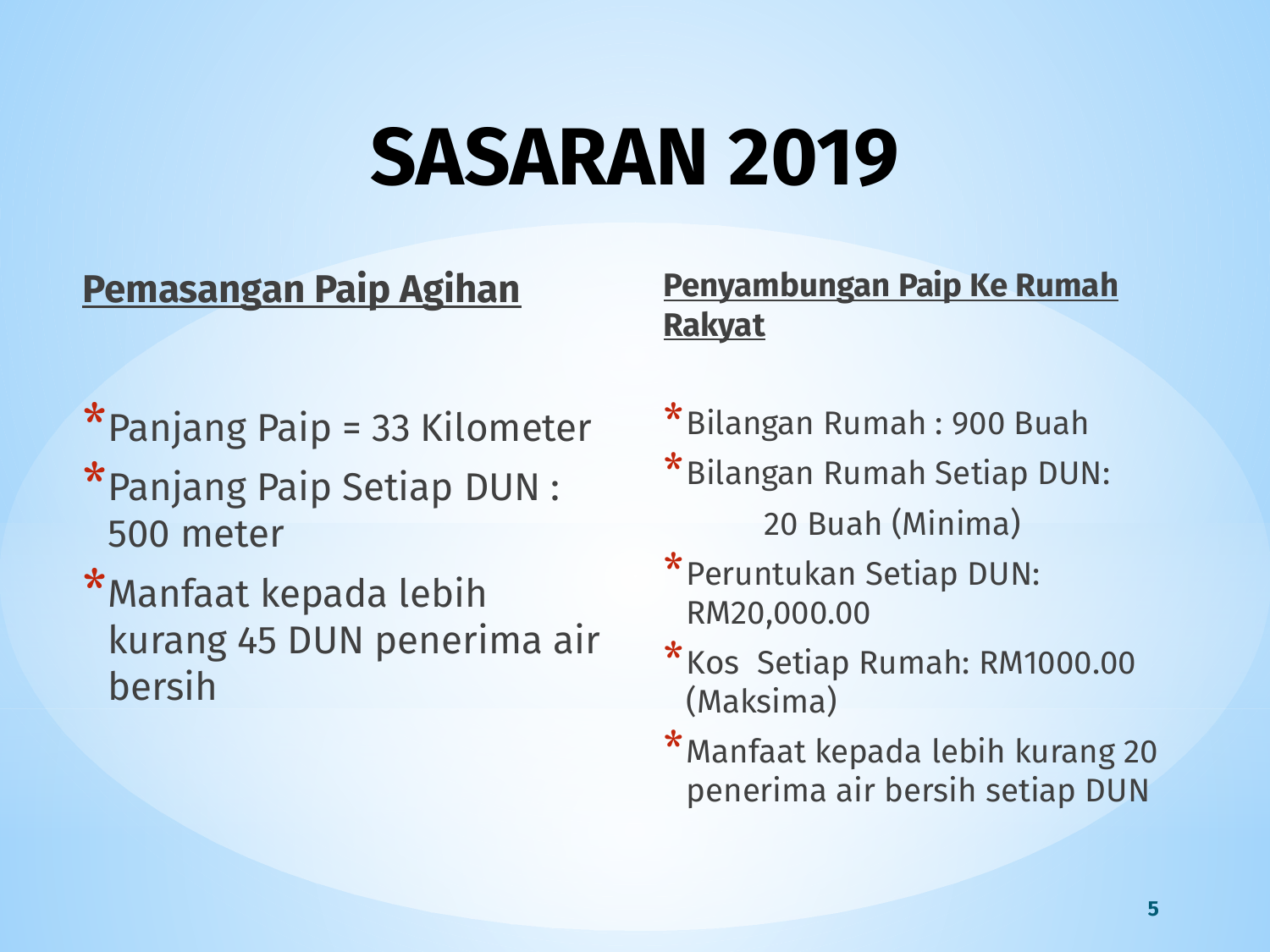

# SASARAN 2019
Pemasangan Paip Agihan
Penyambungan Paip Ke Rumah Rakyat
Panjang Paip = 33 Kilometer
Panjang Paip Setiap DUN : 500 meter
Manfaat kepada lebih kurang 45 DUN penerima air bersih
Bilangan Rumah : 900 Buah
Bilangan Rumah Setiap DUN:
	20 Buah (Minima)
Peruntukan Setiap DUN: RM20,000.00
Kos  Setiap Rumah: RM1000.00 (Maksima)
Manfaat kepada lebih kurang 20 penerima air bersih setiap DUN

5